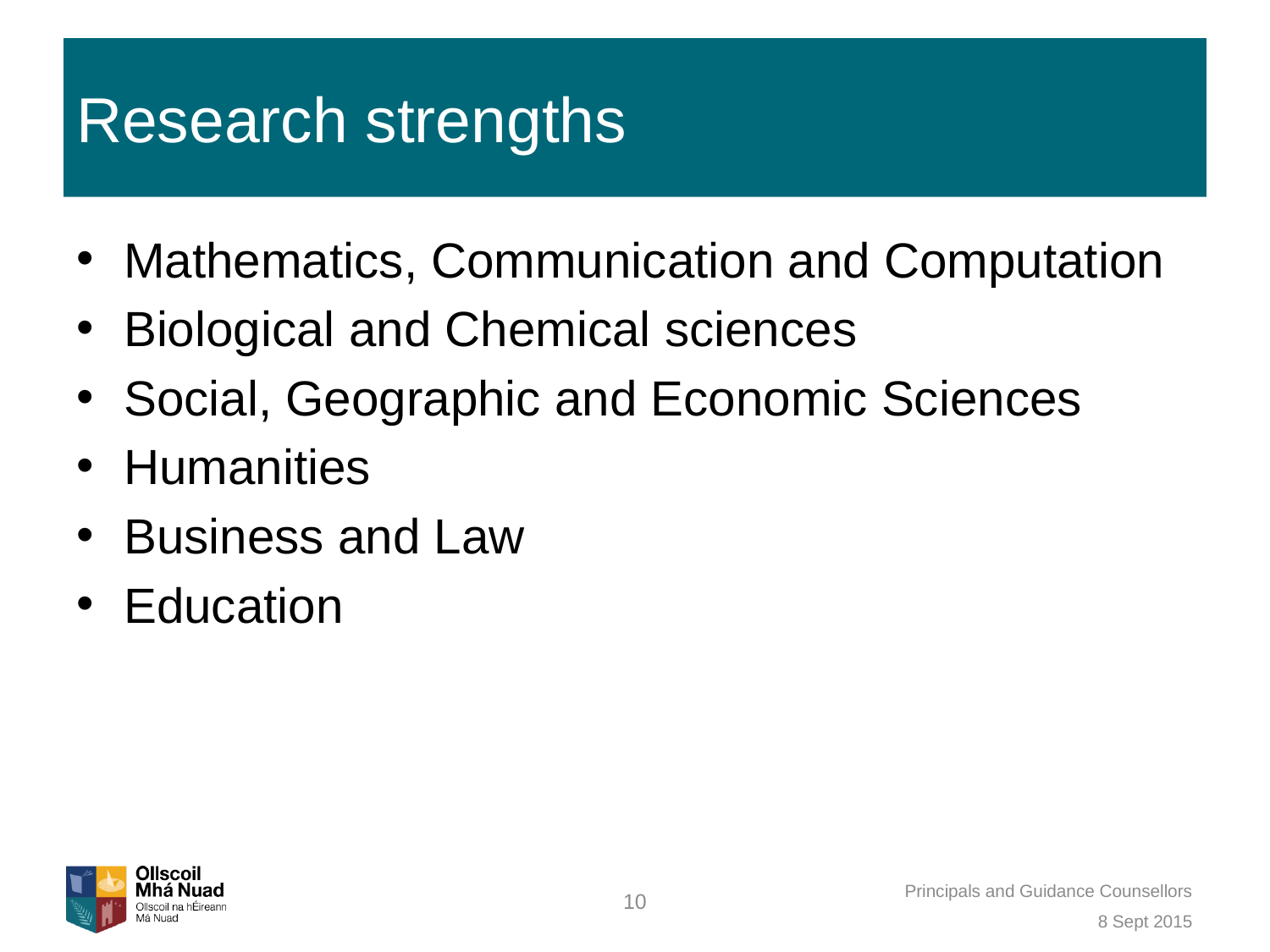

# Research strengths
Mathematics, Communication and Computation
Biological and Chemical sciences
Social, Geographic and Economic Sciences
Humanities
Business and Law
Education
Principals and Guidance Counsellors
10
8 Sept 2015